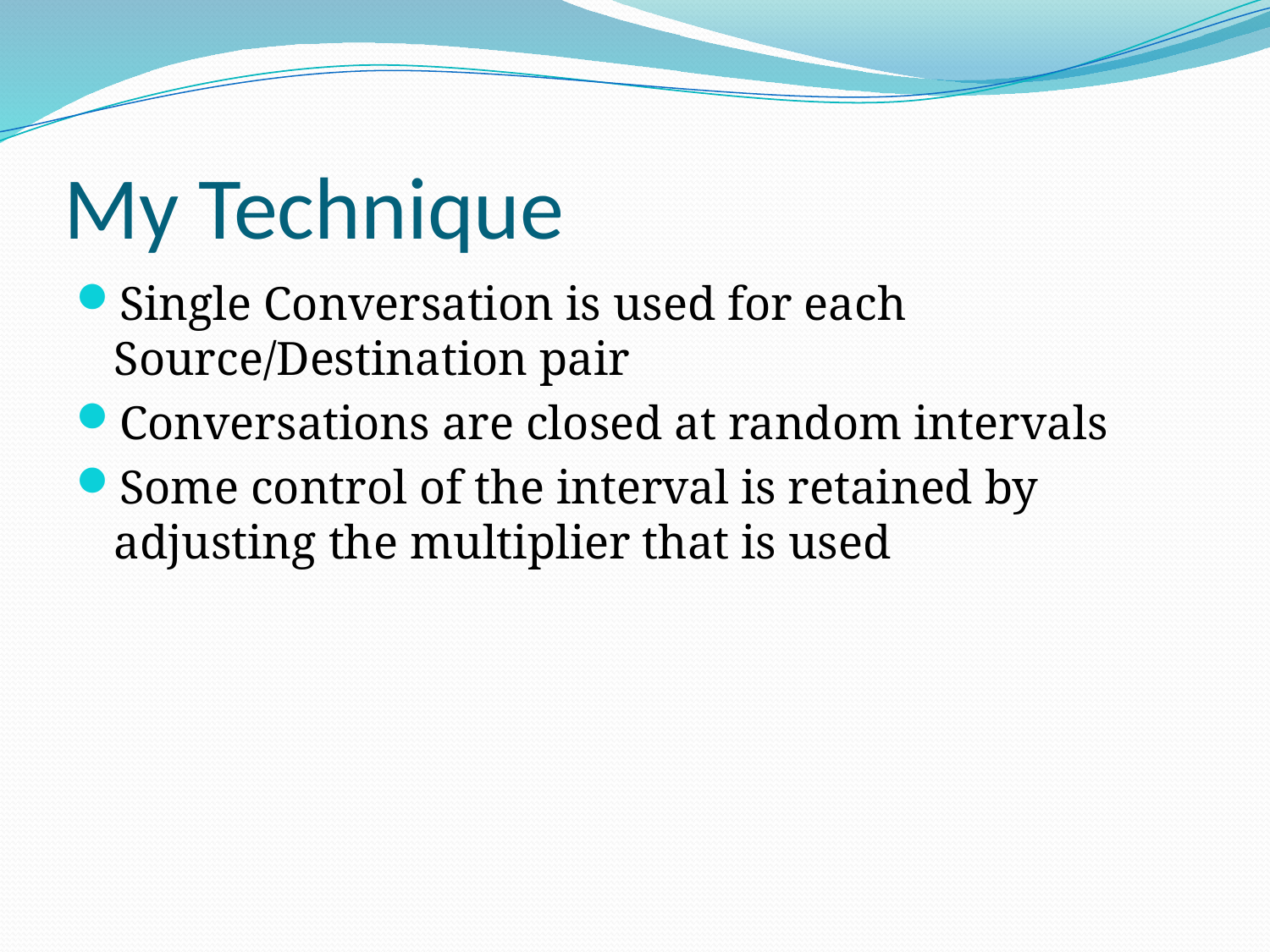

# My Technique
Single Conversation is used for each Source/Destination pair
Conversations are closed at random intervals
Some control of the interval is retained by adjusting the multiplier that is used